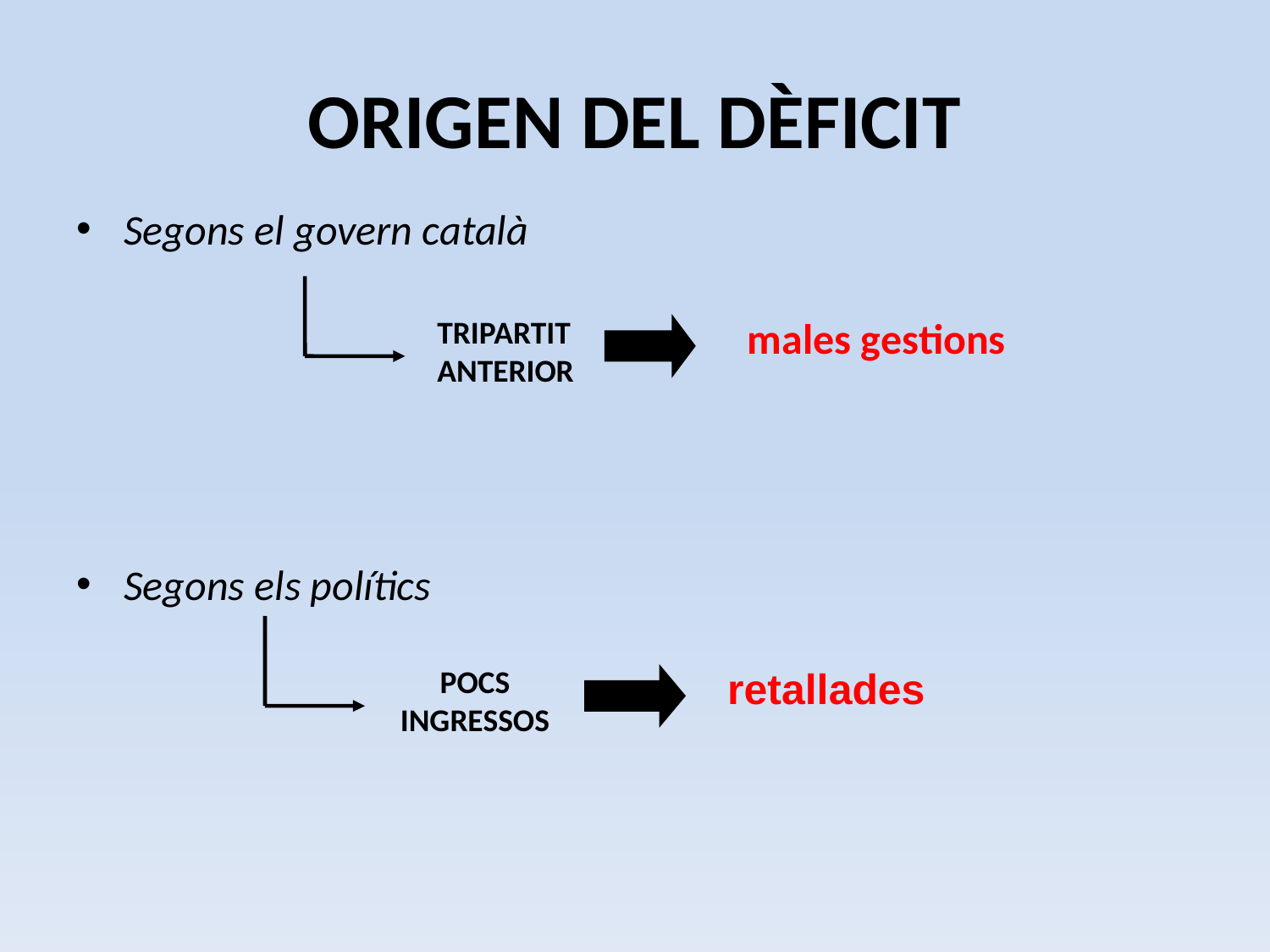

# ORIGEN DEL DÈFICIT
Segons el govern català

Segons els polítics

TRIPARTIT ANTERIOR
males gestions

POCS INGRESSOS
retallades